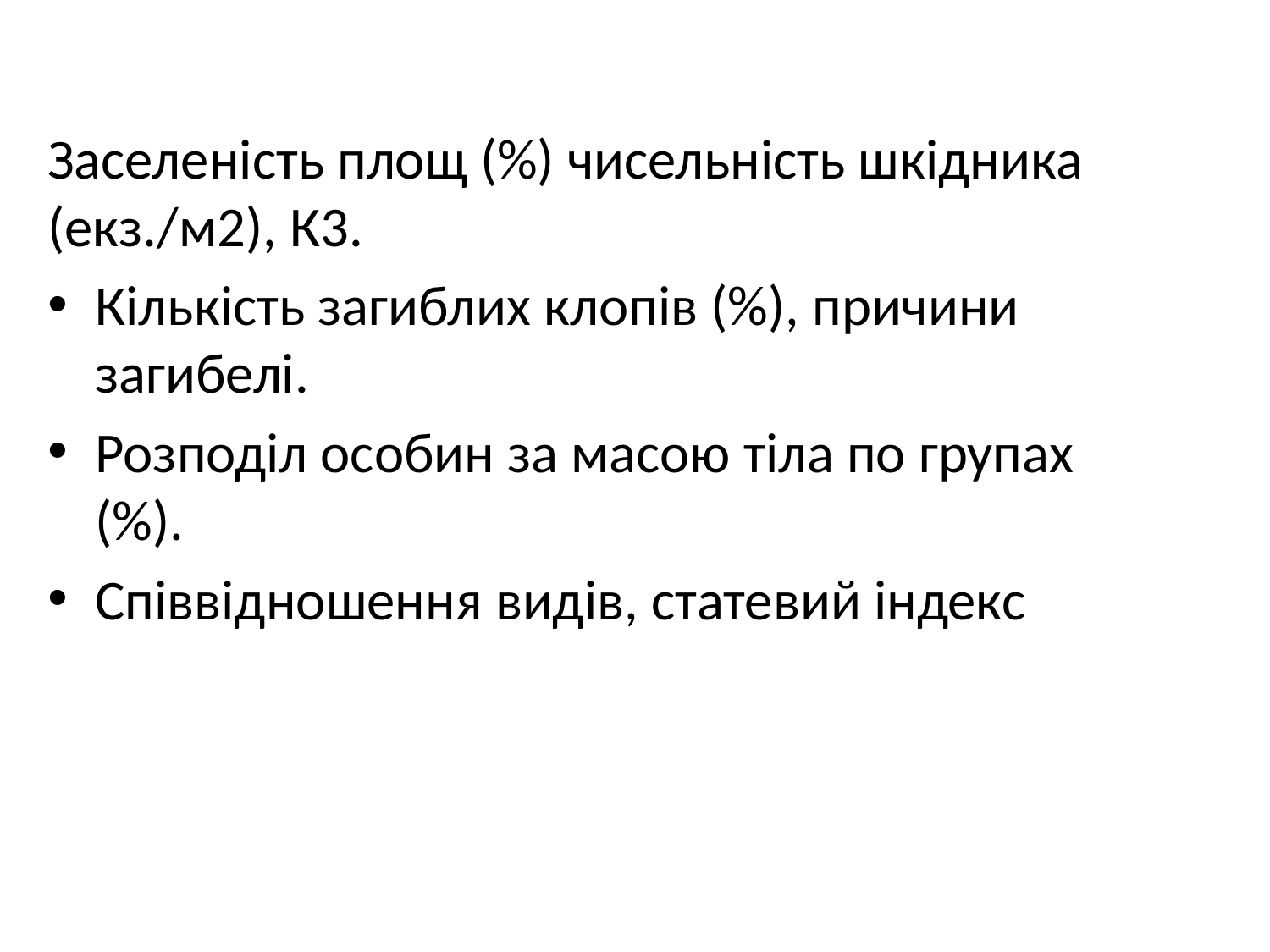

Заселеність площ (%) чисельність шкідника (екз./м2), К3.
Кількість загиблих клопів (%), причини загибелі.
Розподіл особин за масою тіла по групах (%).
Співвідношення видів, статевий індекс